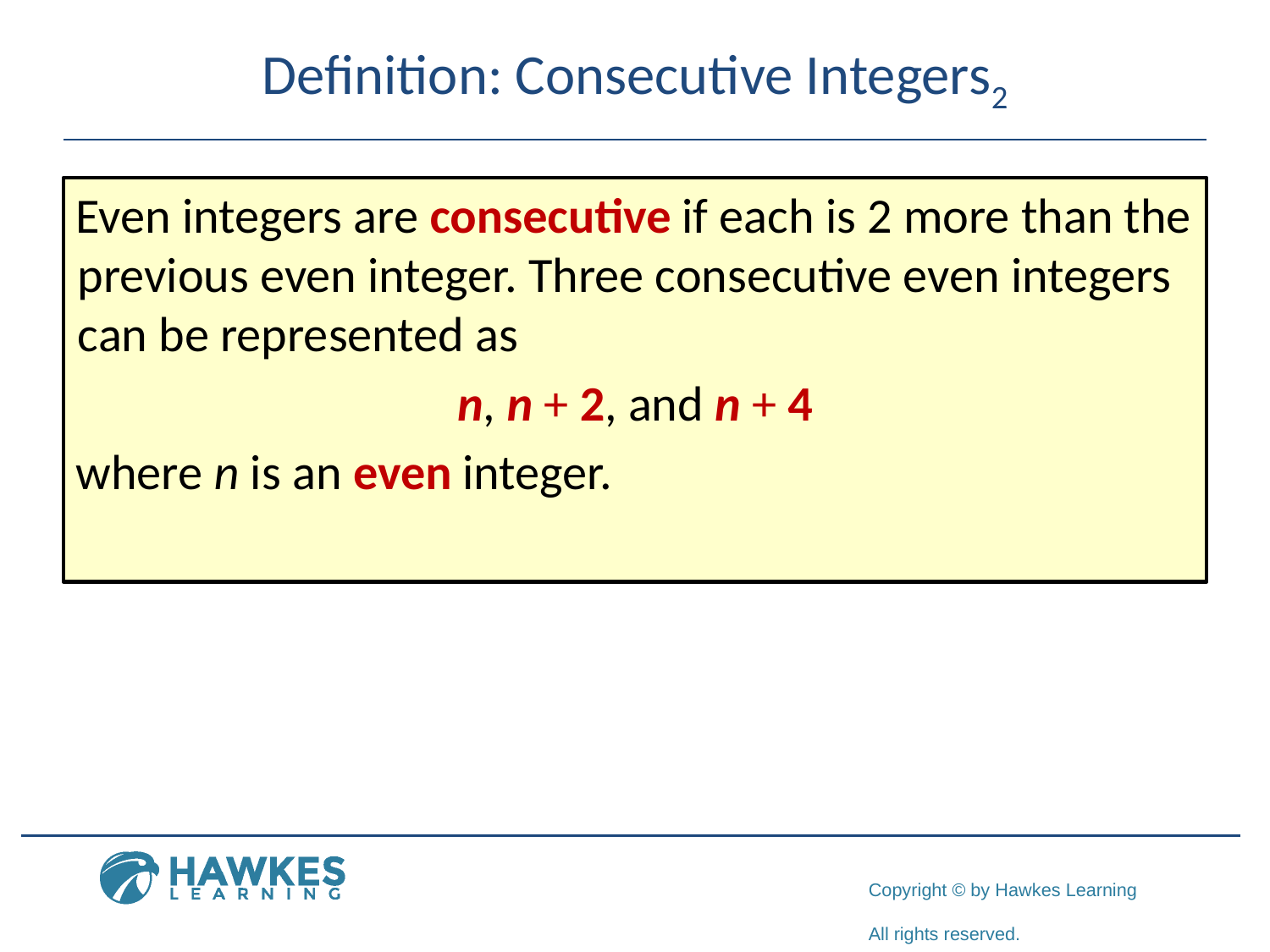

# Definition: Consecutive Integers2
Even integers are consecutive if each is 2 more than the previous even integer. Three consecutive even integers can be represented as
n, n + 2, and n + 4
where n is an even integer.